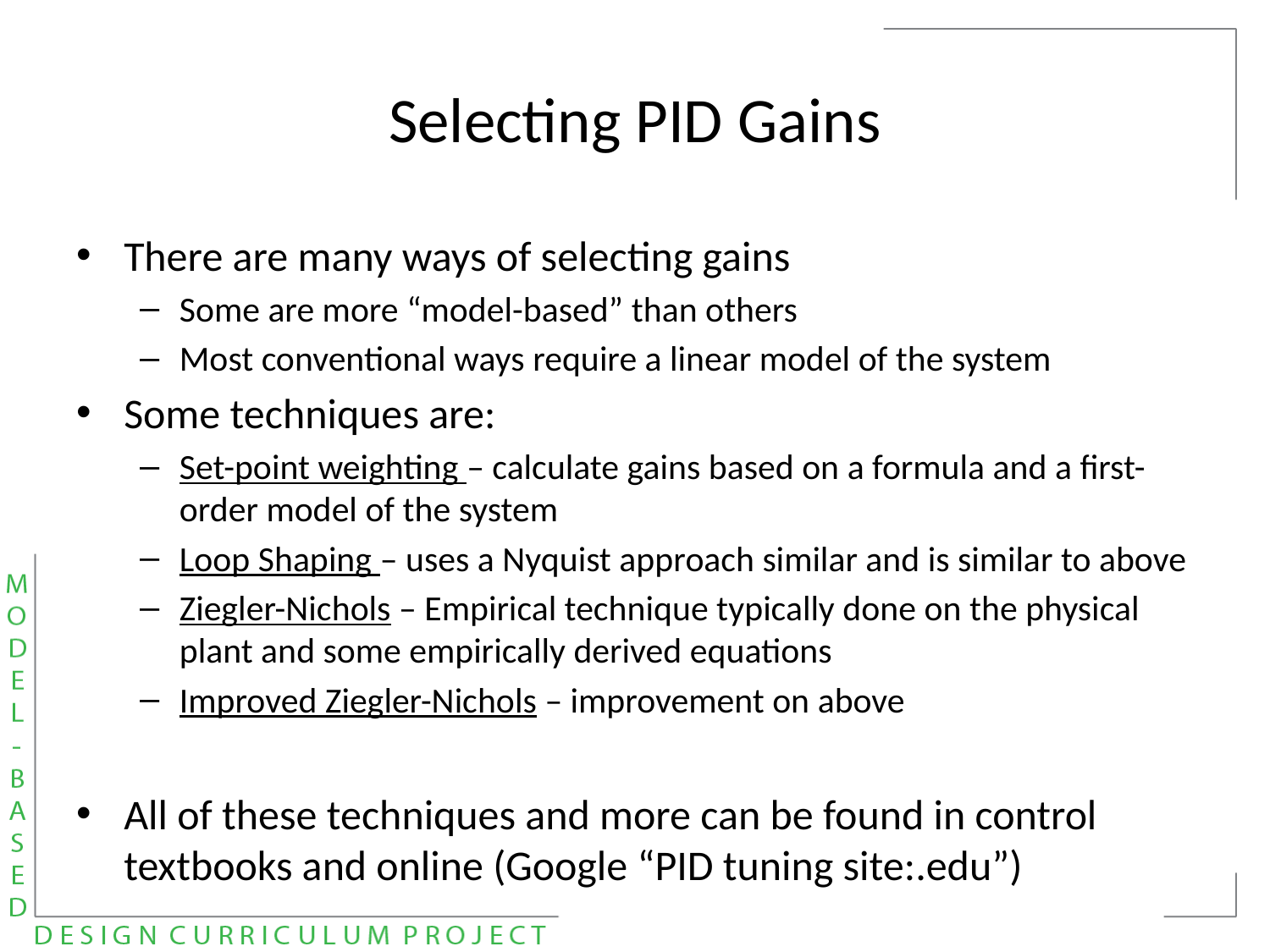

# Selecting PID Gains
There are many ways of selecting gains
Some are more “model-based” than others
Most conventional ways require a linear model of the system
Some techniques are:
Set-point weighting – calculate gains based on a formula and a first-order model of the system
Loop Shaping – uses a Nyquist approach similar and is similar to above
Ziegler-Nichols – Empirical technique typically done on the physical plant and some empirically derived equations
Improved Ziegler-Nichols – improvement on above

All of these techniques and more can be found in control textbooks and online (Google “PID tuning site:.edu”)